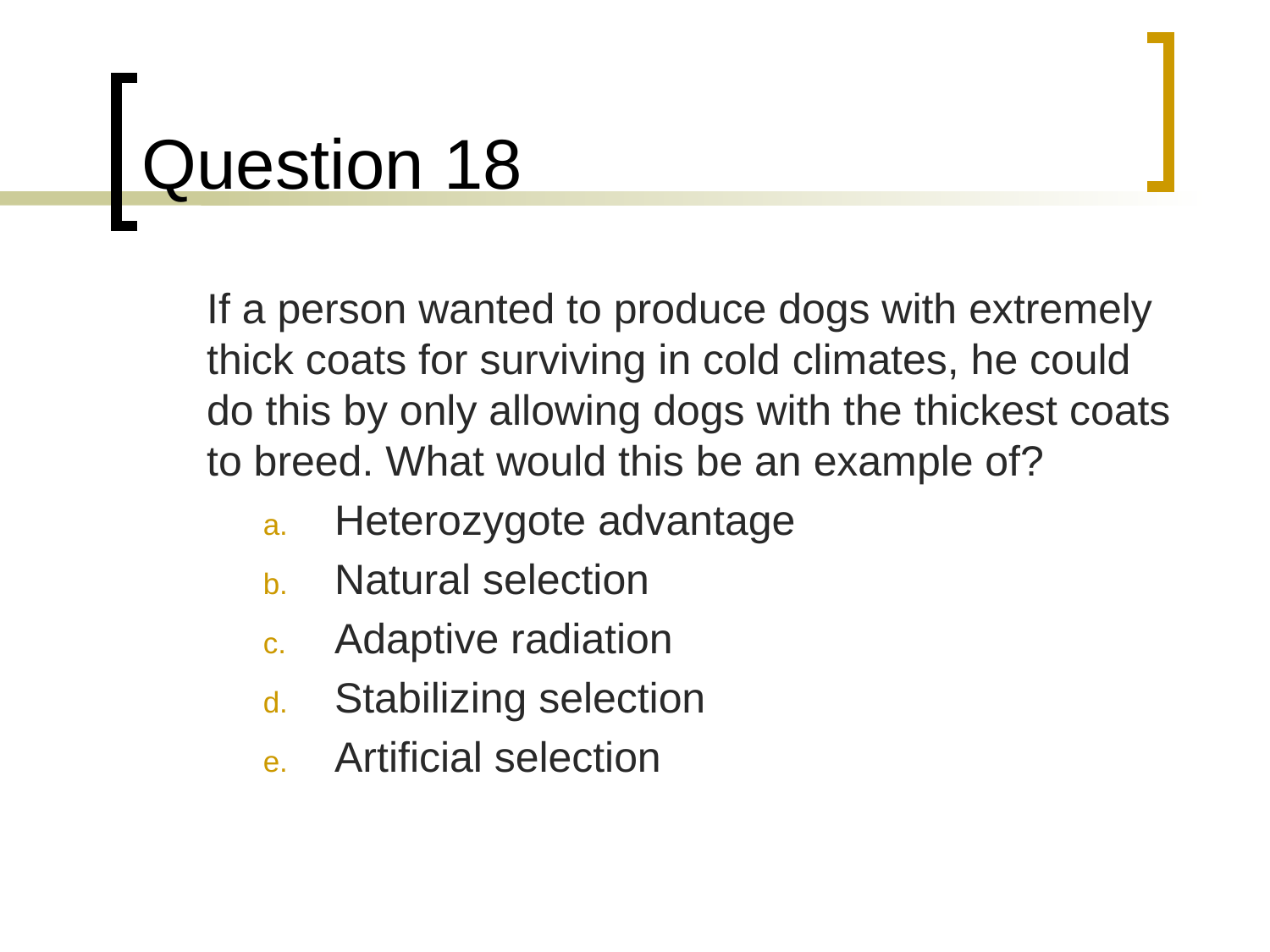

# Question 18
	If a person wanted to produce dogs with extremely thick coats for surviving in cold climates, he could do this by only allowing dogs with the thickest coats to breed. What would this be an example of?
Heterozygote advantage
Natural selection
Adaptive radiation
Stabilizing selection
Artificial selection